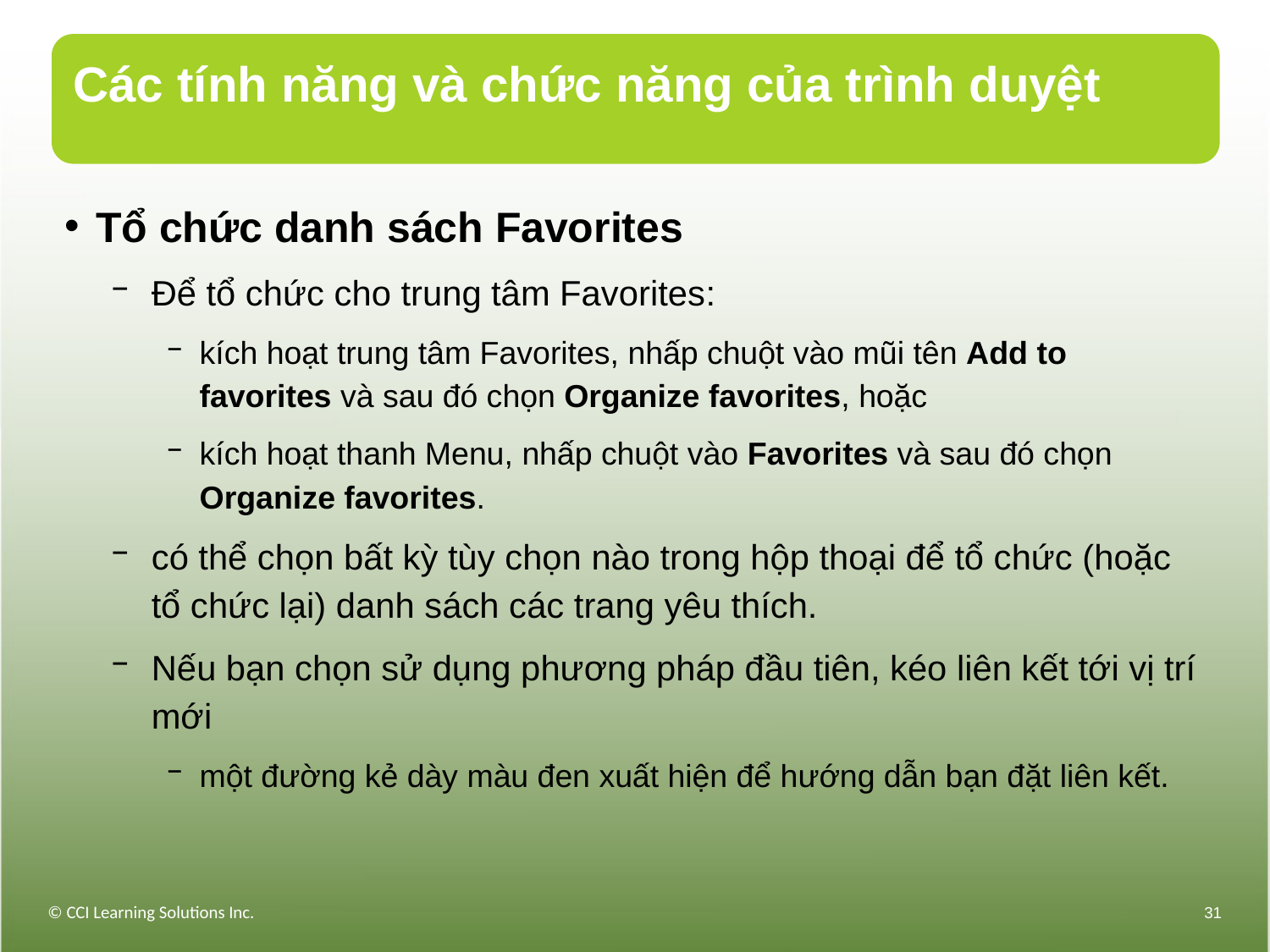

# Các tính năng và chức năng của trình duyệt
Tổ chức danh sách Favorites
Để tổ chức cho trung tâm Favorites:
kích hoạt trung tâm Favorites, nhấp chuột vào mũi tên Add to favorites và sau đó chọn Organize favorites, hoặc
kích hoạt thanh Menu, nhấp chuột vào Favorites và sau đó chọn Organize favorites.
có thể chọn bất kỳ tùy chọn nào trong hộp thoại để tổ chức (hoặc tổ chức lại) danh sách các trang yêu thích.
Nếu bạn chọn sử dụng phương pháp đầu tiên, kéo liên kết tới vị trí mới
một đường kẻ dày màu đen xuất hiện để hướng dẫn bạn đặt liên kết.

© CCI Learning Solutions Inc.
31